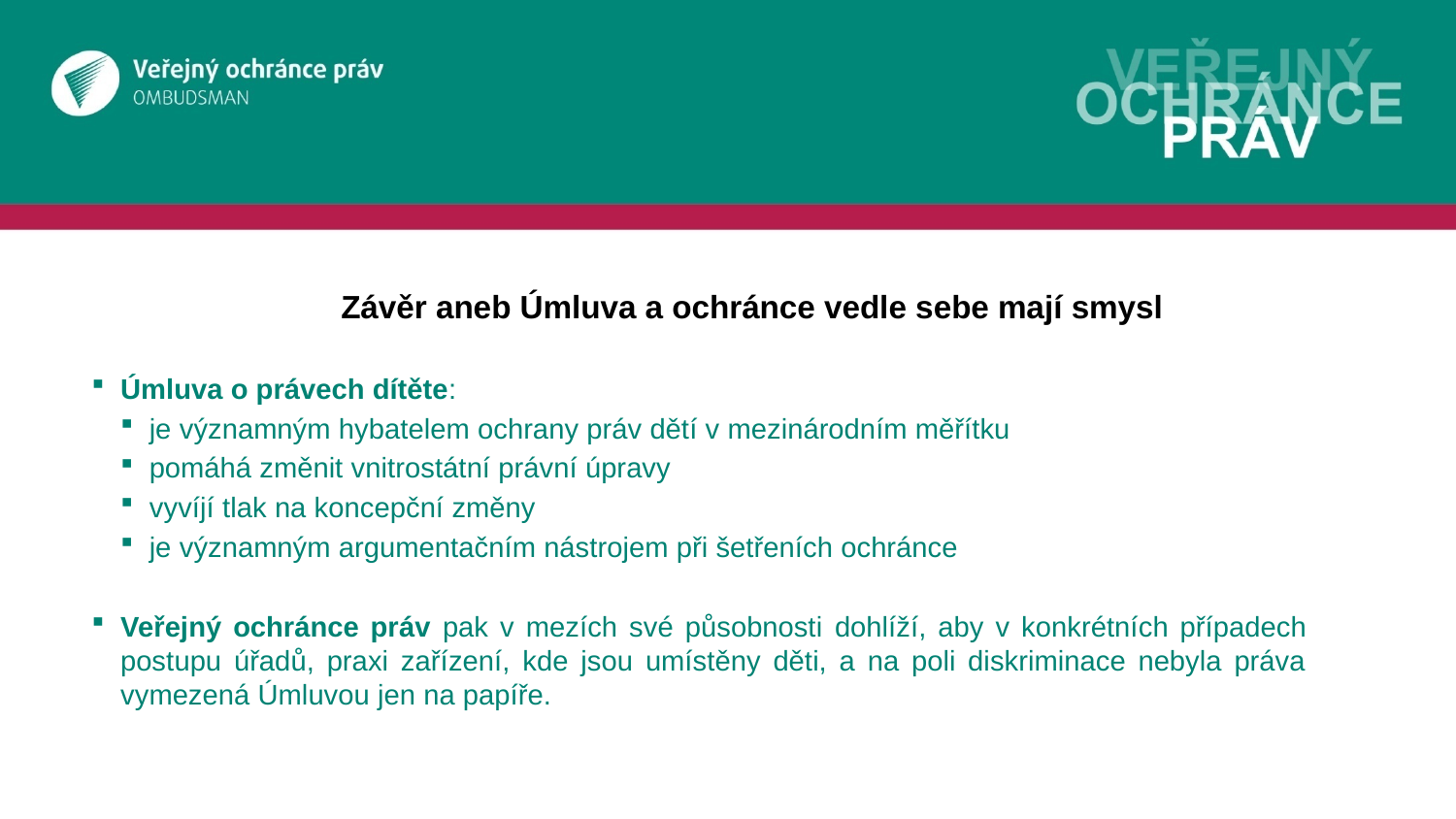

# Závěr aneb Úmluva a ochránce vedle sebe mají smysl
Úmluva o právech dítěte:
je významným hybatelem ochrany práv dětí v mezinárodním měřítku
pomáhá změnit vnitrostátní právní úpravy
vyvíjí tlak na koncepční změny
je významným argumentačním nástrojem při šetřeních ochránce

Veřejný ochránce práv pak v mezích své působnosti dohlíží, aby v konkrétních případech postupu úřadů, praxi zařízení, kde jsou umístěny děti, a na poli diskriminace nebyla práva vymezená Úmluvou jen na papíře.